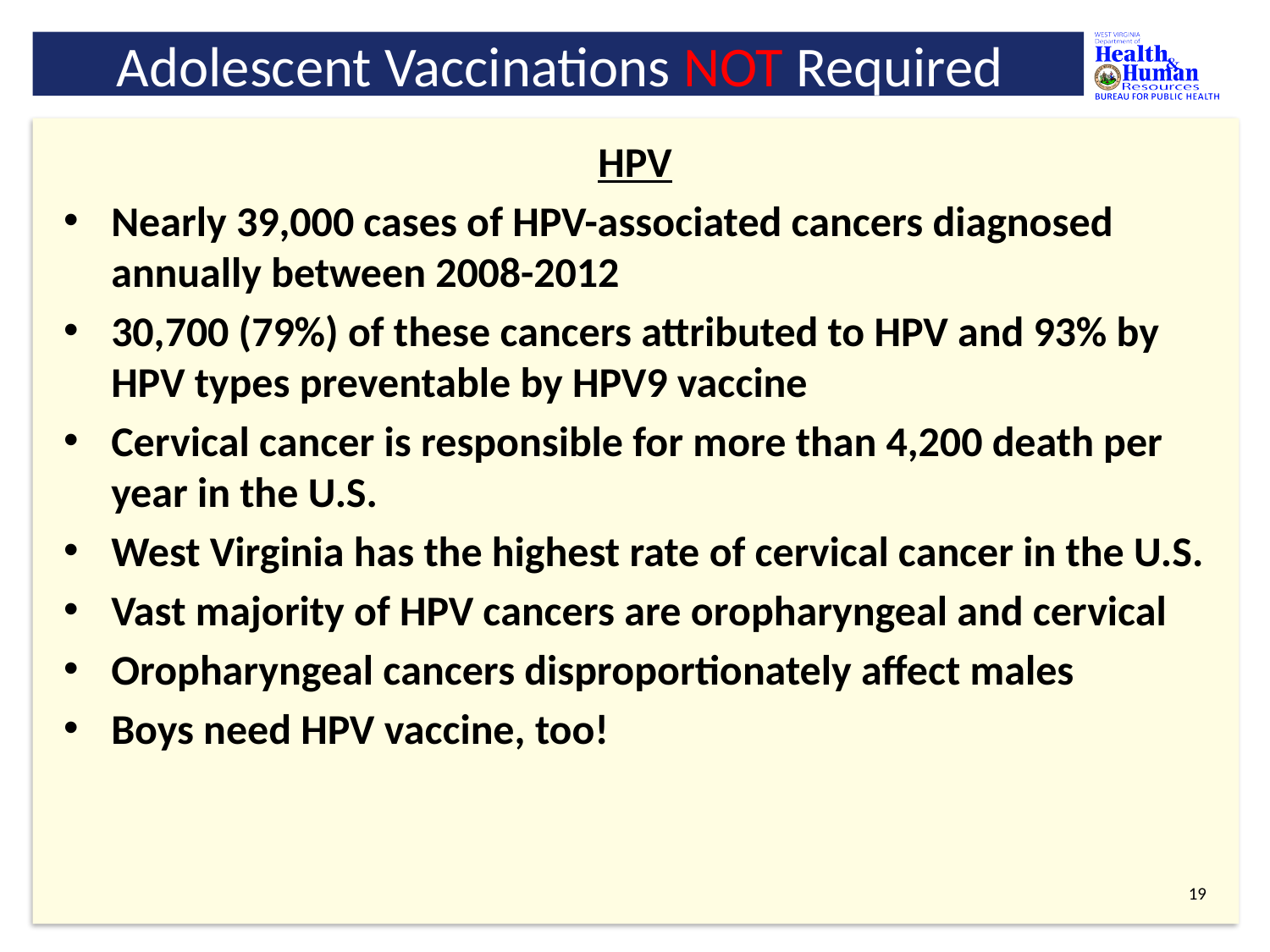

# Adolescent Vaccinations NOT Required
HPV
Nearly 39,000 cases of HPV-associated cancers diagnosed annually between 2008-2012
30,700 (79%) of these cancers attributed to HPV and 93% by HPV types preventable by HPV9 vaccine
Cervical cancer is responsible for more than 4,200 death per year in the U.S.
West Virginia has the highest rate of cervical cancer in the U.S.
Vast majority of HPV cancers are oropharyngeal and cervical
Oropharyngeal cancers disproportionately affect males
Boys need HPV vaccine, too!

19